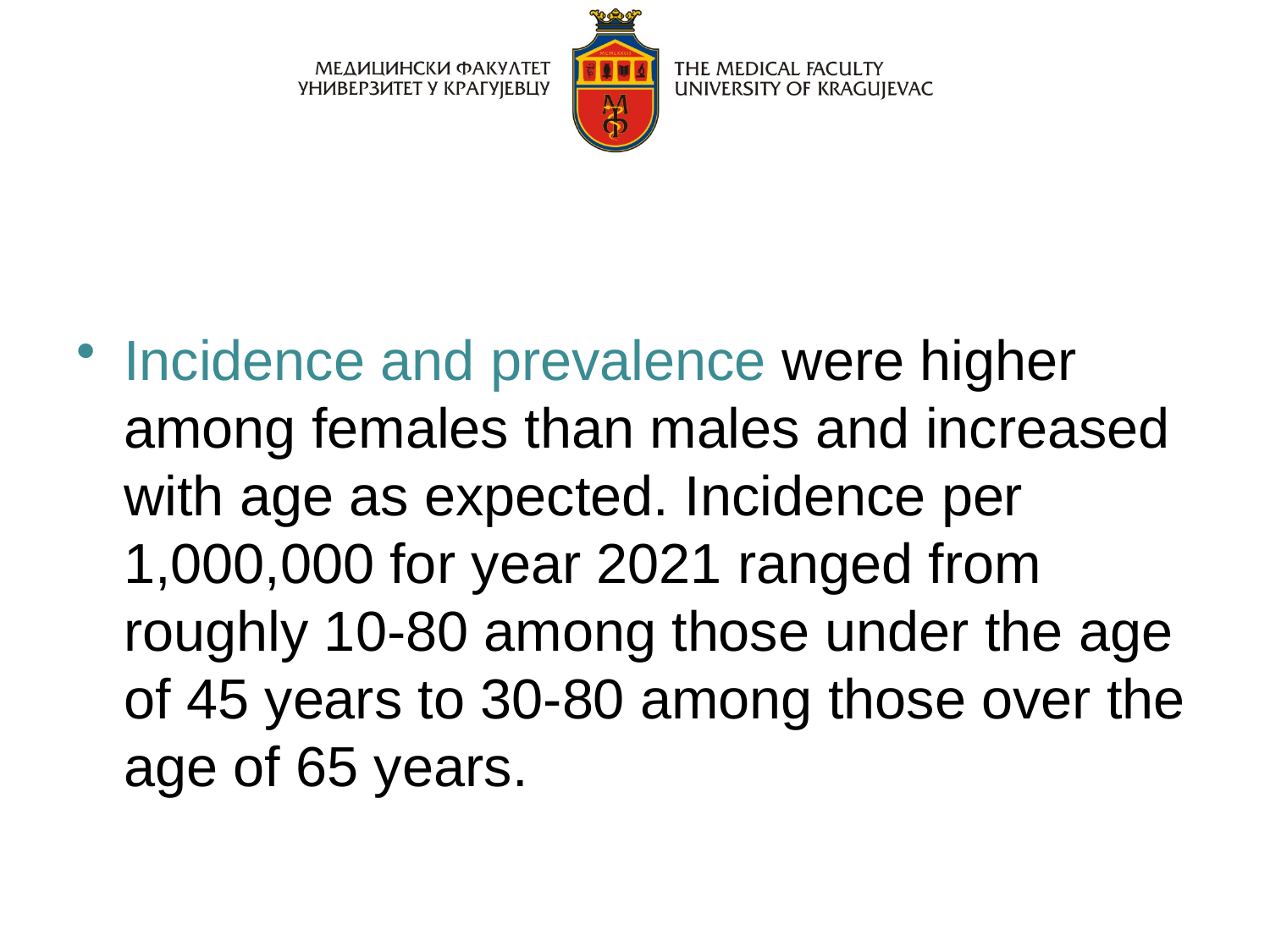

Incidence and prevalence were higher among females than males and increased with age as expected. Incidence per 1,000,000 for year 2021 ranged from roughly 10-80 among those under the age of 45 years to 30-80 among those over the age of 65 years.